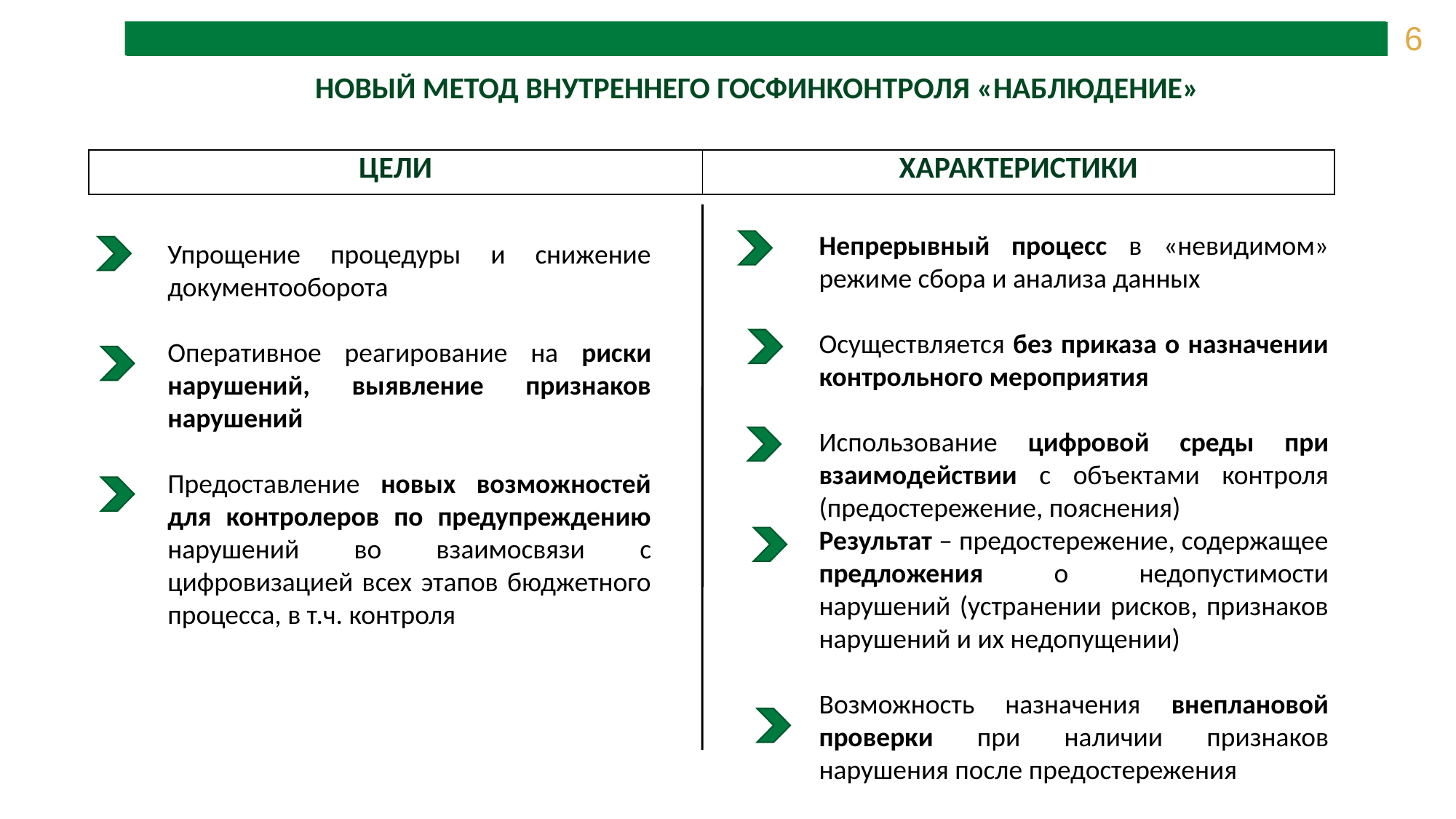

6

| НОВЫЙ МЕТОД ВНУТРЕННЕГО ГОСФИНКОНТРОЛЯ «НАБЛЮДЕНИЕ» |
| --- |
| ЦЕЛИ | ХАРАКТЕРИСТИКИ |
| --- | --- |
Непрерывный процесс в «невидимом» режиме сбора и анализа данных

Осуществляется без приказа о назначении контрольного мероприятия

Использование цифровой среды при взаимодействии с объектами контроля (предостережение, пояснения)
Результат – предостережение, содержащее предложения о недопустимости нарушений (устранении рисков, признаков нарушений и их недопущении)

Возможность назначения внеплановой проверки при наличии признаков нарушения после предостережения

Упрощение процедуры и снижение документооборота

Оперативное реагирование на риски нарушений, выявление признаков нарушений

Предоставление новых возможностей для контролеров по предупреждению нарушений во взаимосвязи с цифровизацией всех этапов бюджетного процесса, в т.ч. контроля